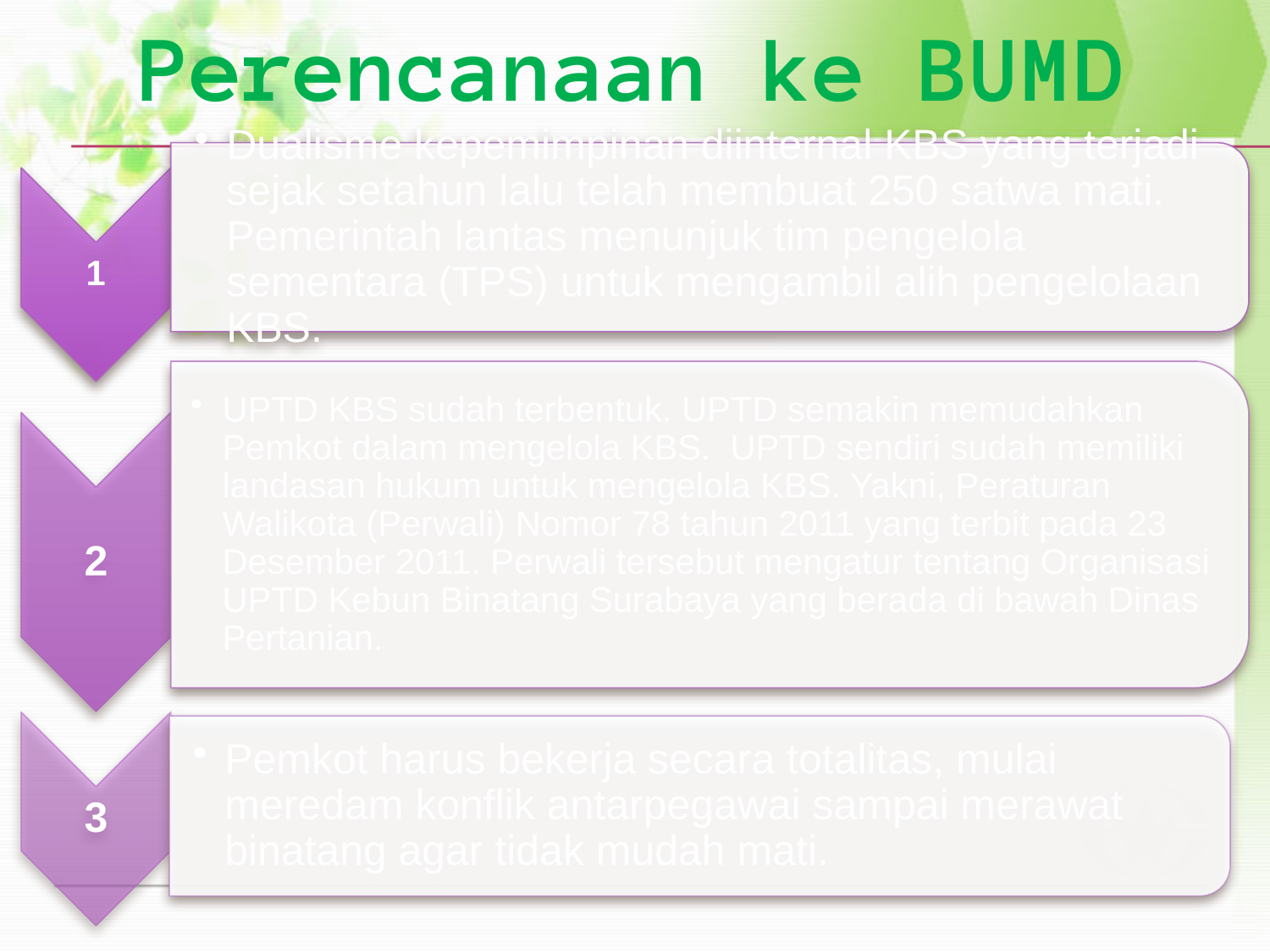

Perencanaan ke BUMD
#
1
Dualisme kepemimpinan diinternal KBS yang terjadi sejak setahun lalu telah membuat 250 satwa mati. Pemerintah lantas menunjuk tim pengelola sementara (TPS) untuk mengambil alih pengelolaan KBS.
2
UPTD KBS sudah terbentuk. UPTD semakin memudahkan Pemkot dalam mengelola KBS.  UPTD sendiri sudah memiliki landasan hukum untuk mengelola KBS. Yakni, Peraturan Walikota (Perwali) Nomor 78 tahun 2011 yang terbit pada 23 Desember 2011. Perwali tersebut mengatur tentang Organisasi UPTD Kebun Binatang Surabaya yang berada di bawah Dinas Pertanian.
3
Pemkot harus bekerja secara totalitas, mulai meredam konflik antarpegawai sampai merawat binatang agar tidak mudah mati.